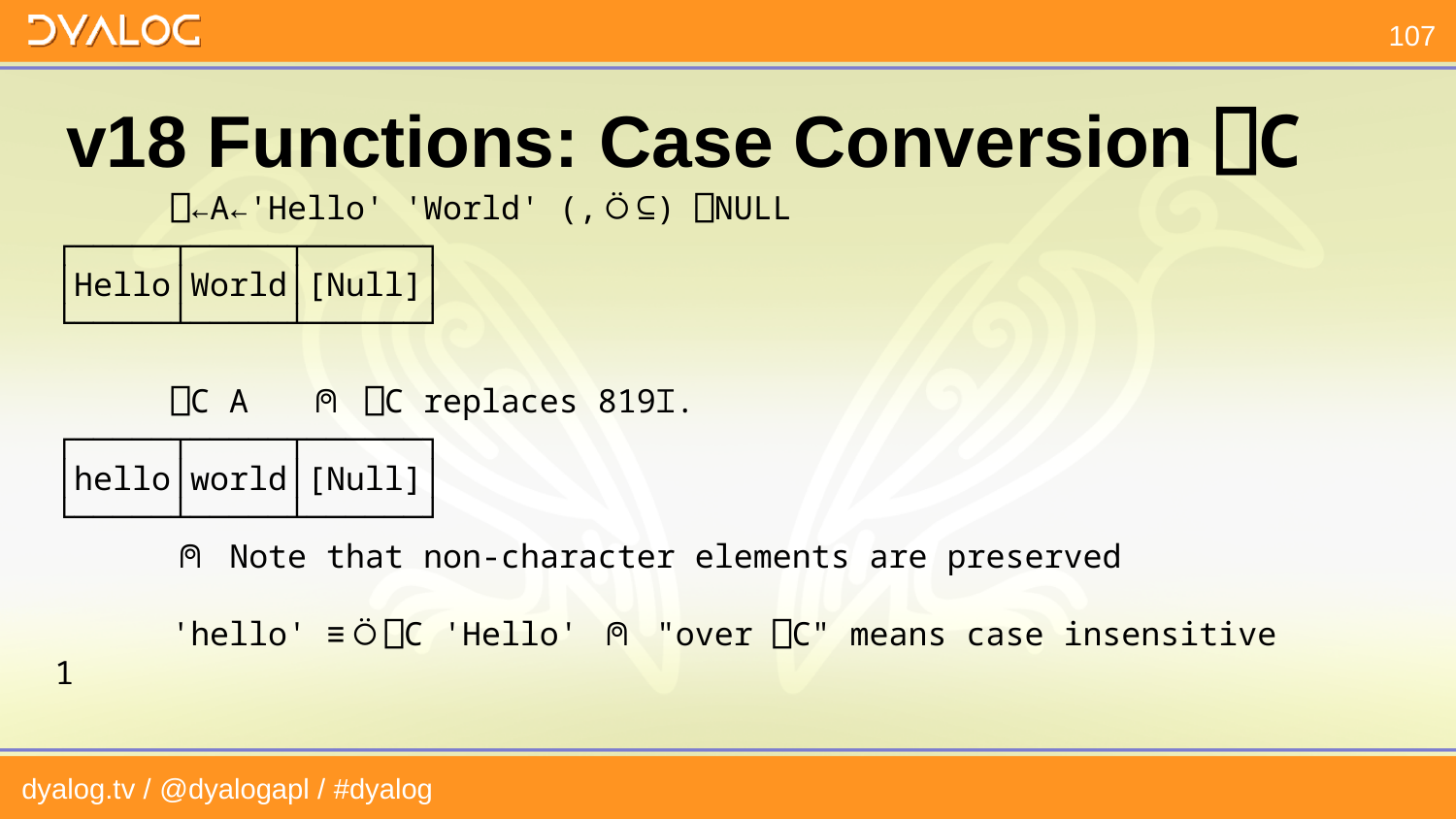

# v18 Functions: Case Conversion ⎕C
      ⎕←A←'Hello' 'World' (,⍥⊆) ⎕NULL
┌─────┬─────┬──────┐
│Hello│World│[Null]│
└─────┴─────┴──────┘
      ⎕C A   ⍝ ⎕C replaces 819⌶.
┌─────┬─────┬──────┐
│hello│world│[Null]│
└─────┴─────┴──────┘
      ⍝ Note that non-character elements are preserved

      'hello' ≡⍥⎕C 'Hello' ⍝ "over ⎕C" means case insensitive
1